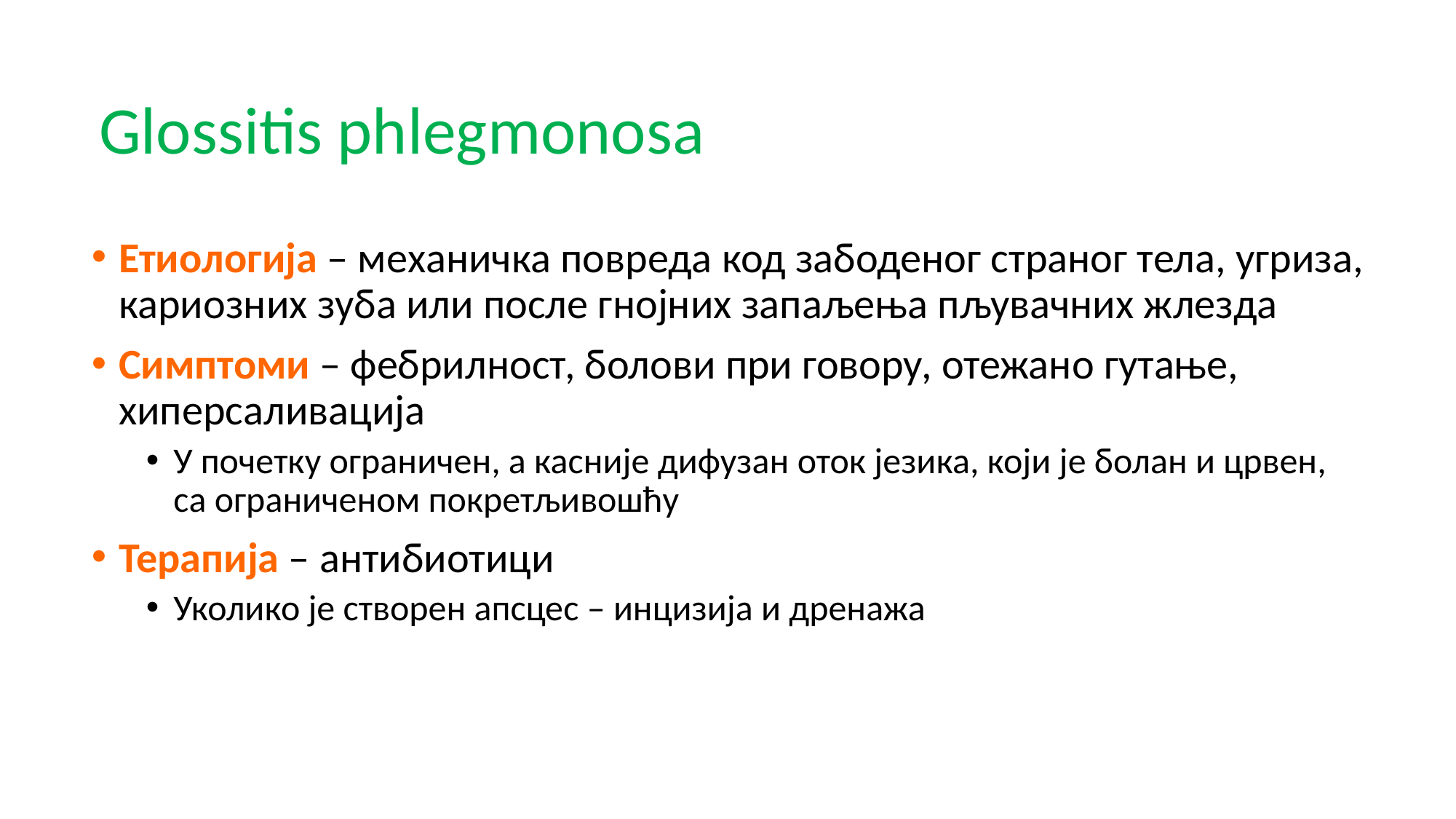

# Glossitis phlegmonosa
Етиологија – механичка повреда код забоденог страног тела, угриза, кариозних зуба или после гнојних запаљења пљувачних жлезда
Симптоми – фебрилност, болови при говору, отежано гутање, хиперсаливација
У почетку ограничен, а касније дифузан оток језика, који је болан и црвен, са ограниченом покретљивошћу
Терапија – антибиотици
Уколико је створен апсцес – инцизија и дренажа